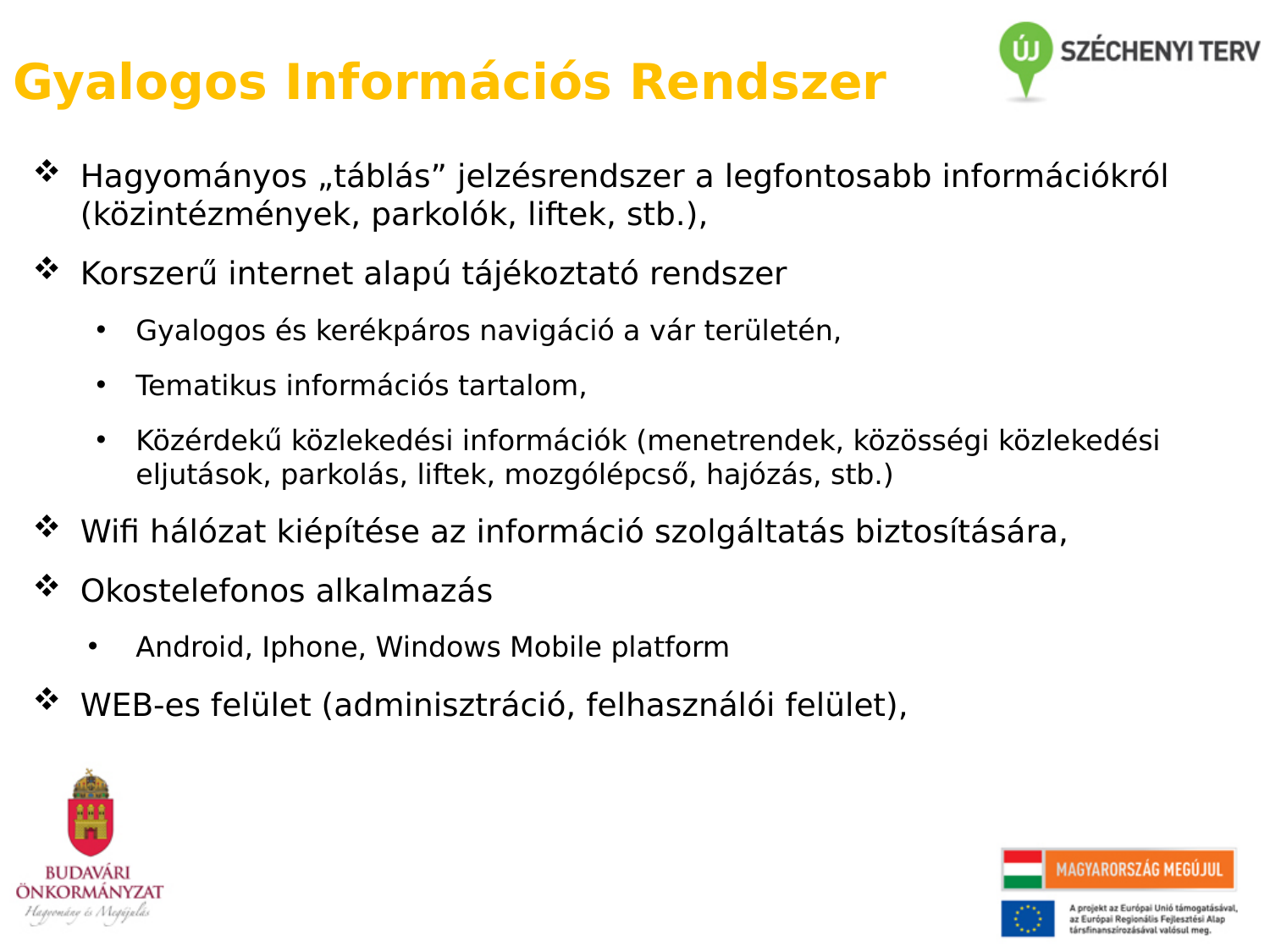

# Gyalogos Információs Rendszer
Hagyományos „táblás” jelzésrendszer a legfontosabb információkról (közintézmények, parkolók, liftek, stb.),
Korszerű internet alapú tájékoztató rendszer
Gyalogos és kerékpáros navigáció a vár területén,
Tematikus információs tartalom,
Közérdekű közlekedési információk (menetrendek, közösségi közlekedési eljutások, parkolás, liftek, mozgólépcső, hajózás, stb.)
Wifi hálózat kiépítése az információ szolgáltatás biztosítására,
Okostelefonos alkalmazás
Android, Iphone, Windows Mobile platform
WEB-es felület (adminisztráció, felhasználói felület),